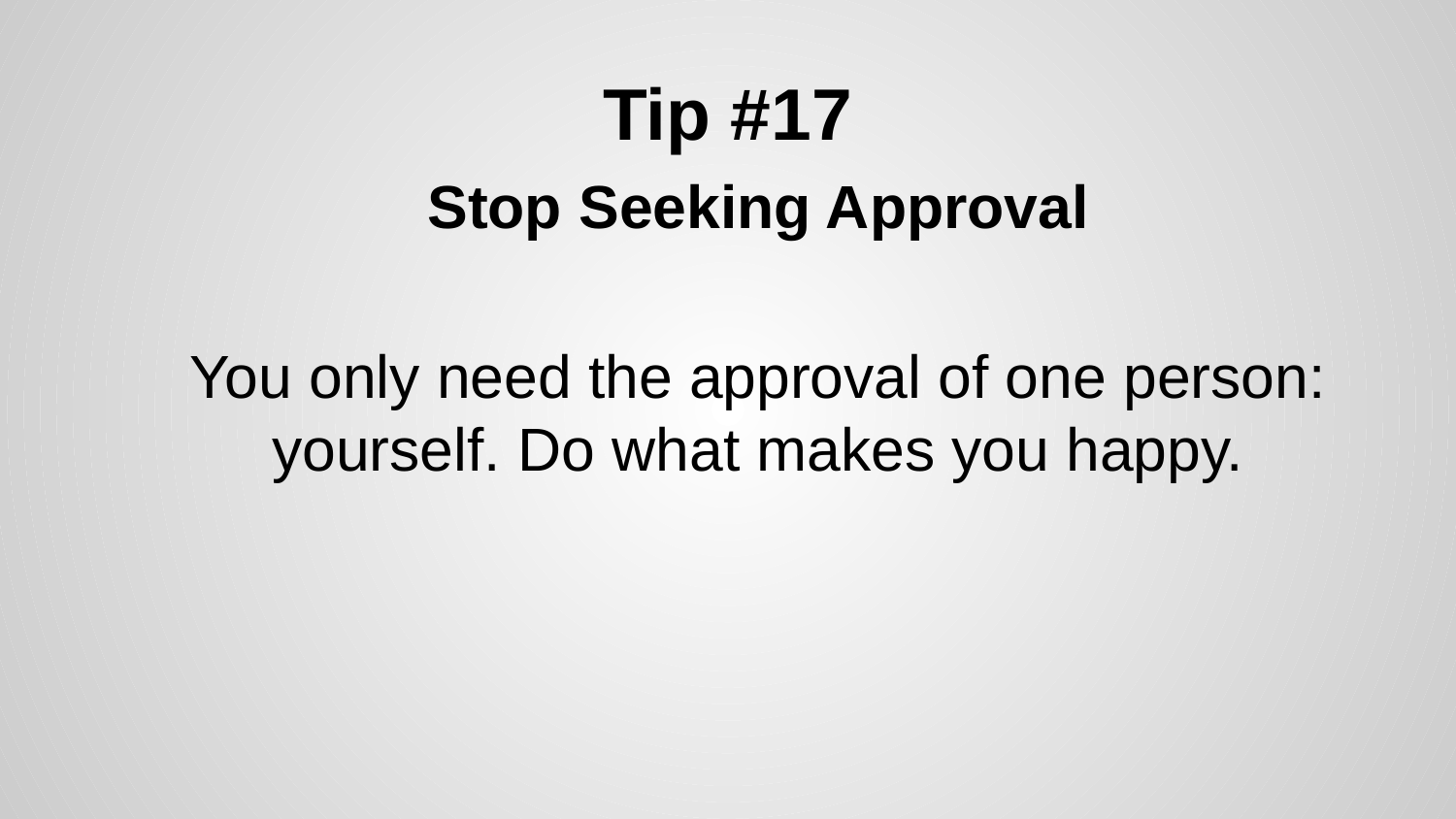

# Tip #17

Stop Seeking Approval

You only need the approval of one person: yourself. Do what makes you happy.